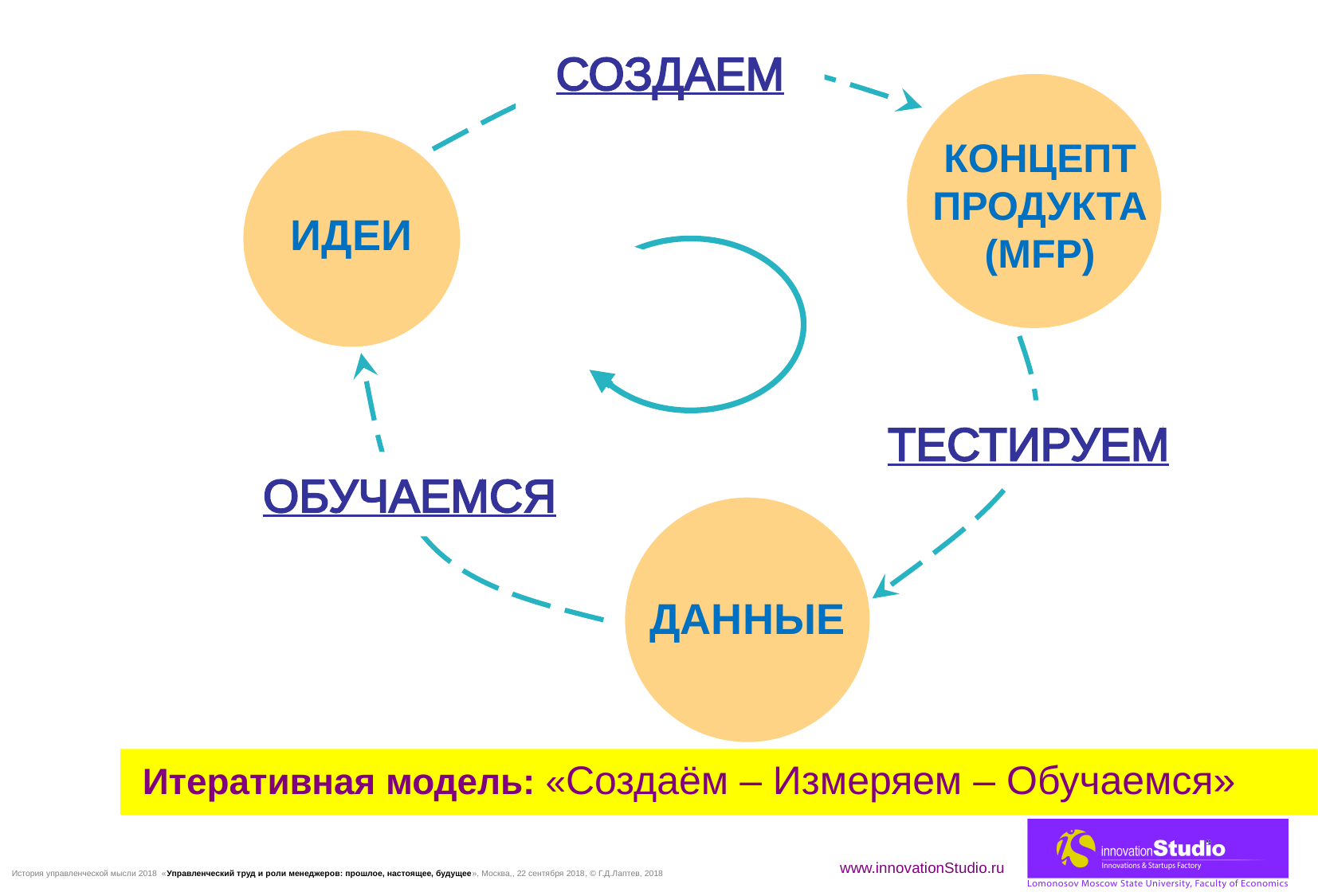

СОЗДАЕМ

КОНЦЕПТ ПРОДУКТА
(MFP)

ИДЕИ

ТЕСТИРУЕМ

ОБУЧАЕМСЯ

ДАННЫЕ
 Итеративная модель: «Создаём – Измеряем – Обучаемся»